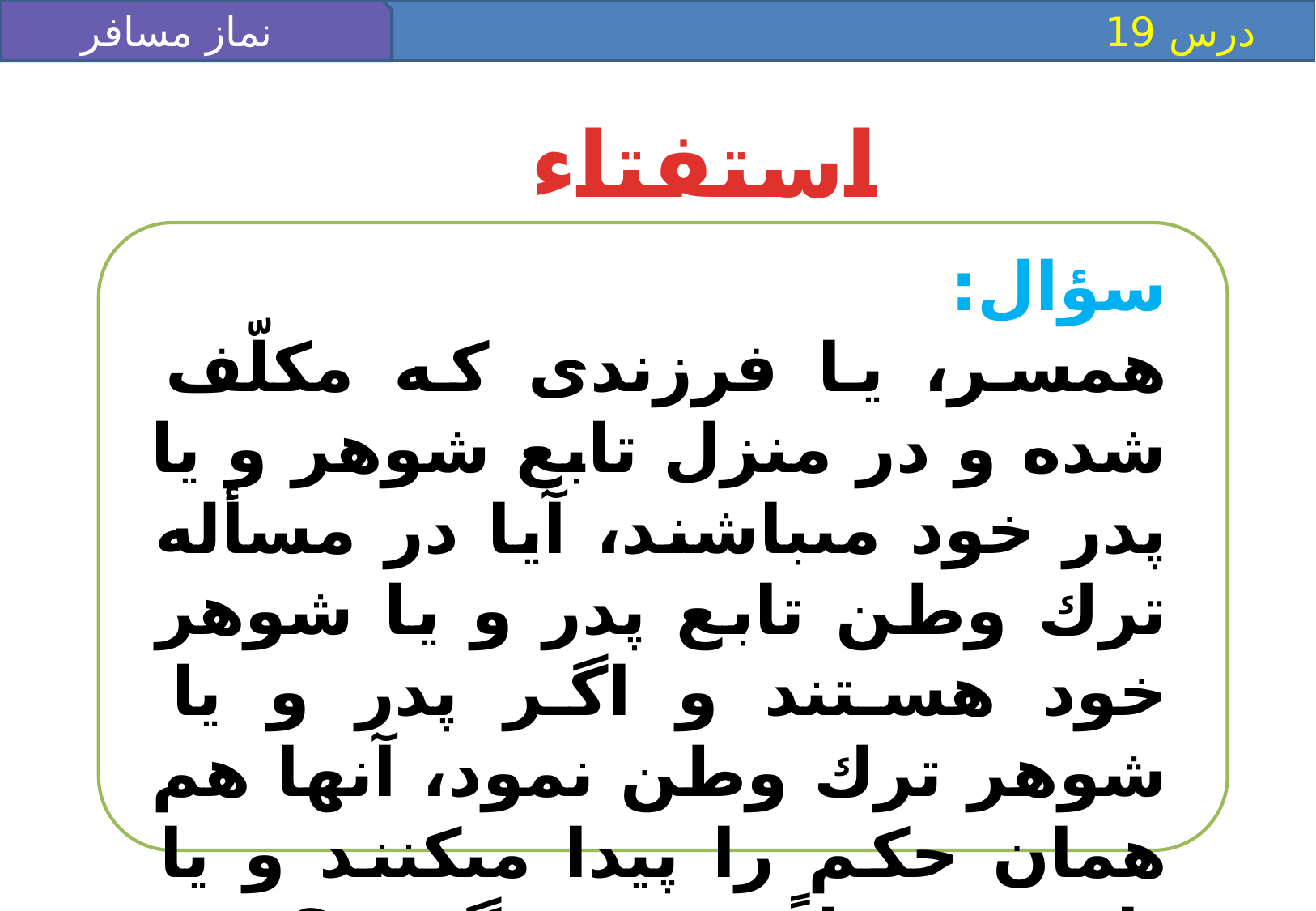

درس 19
نماز مسافر (2)
استفتاء

سؤال:
همسر، يا فرزندى كه مكلّف شده و در منزل تابع شوهر و يا پدر خود مى‏باشند، آيا در مسأله ترك وطن تابع پدر و يا شوهر خود هستند و اگر پدر و يا شوهر ترك وطن نمود، آنها هم همان حكم را پيدا مى‏كنند و يا بايد مستقلاً تصميم بگيرند؟